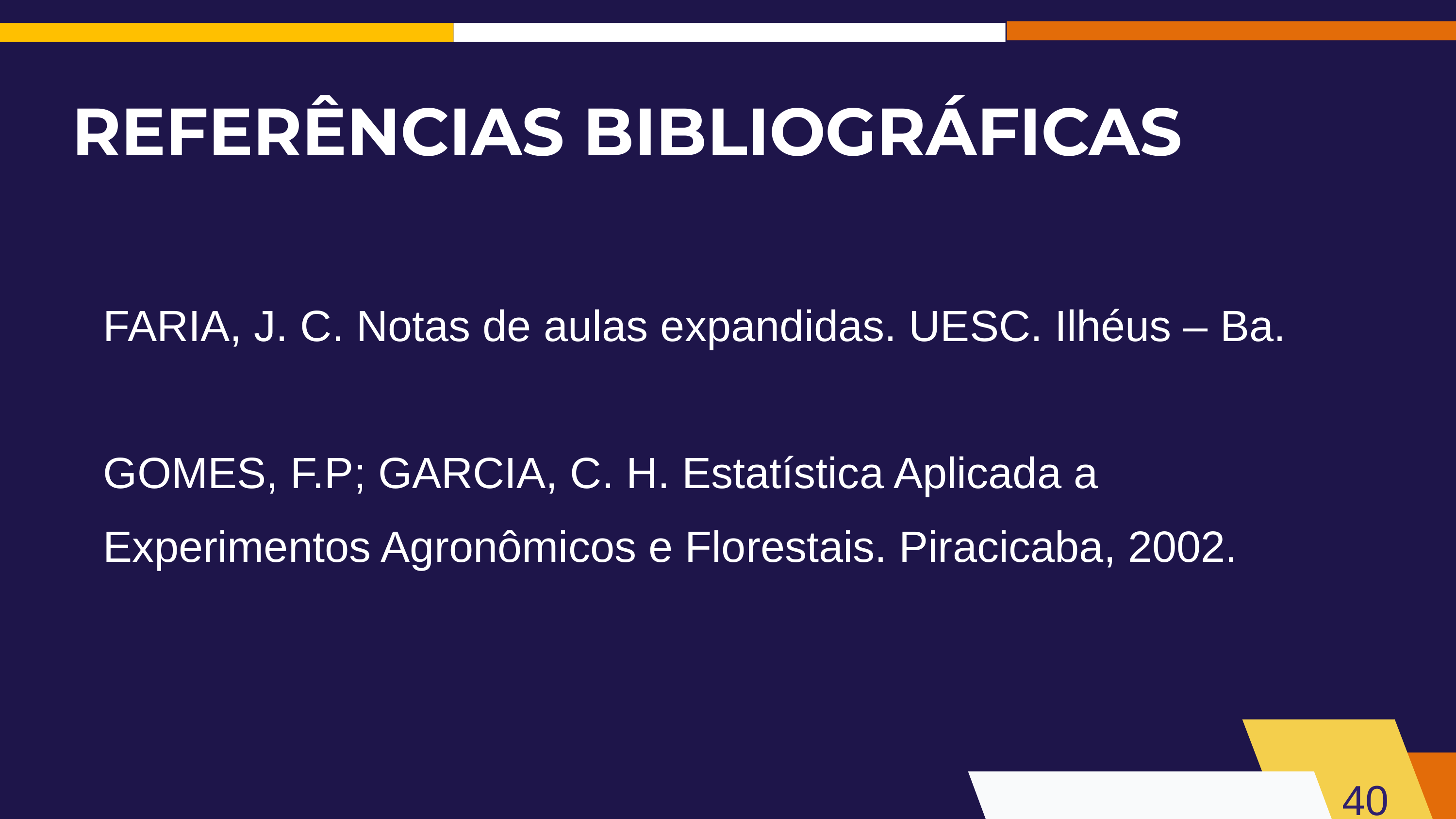

REFERÊNCIAS BIBLIOGRÁFICAS
FARIA, J. C. Notas de aulas expandidas. UESC. Ilhéus – Ba.

GOMES, F.P; GARCIA, C. H. Estatística Aplicada a Experimentos Agronômicos e Florestais. Piracicaba, 2002.

40